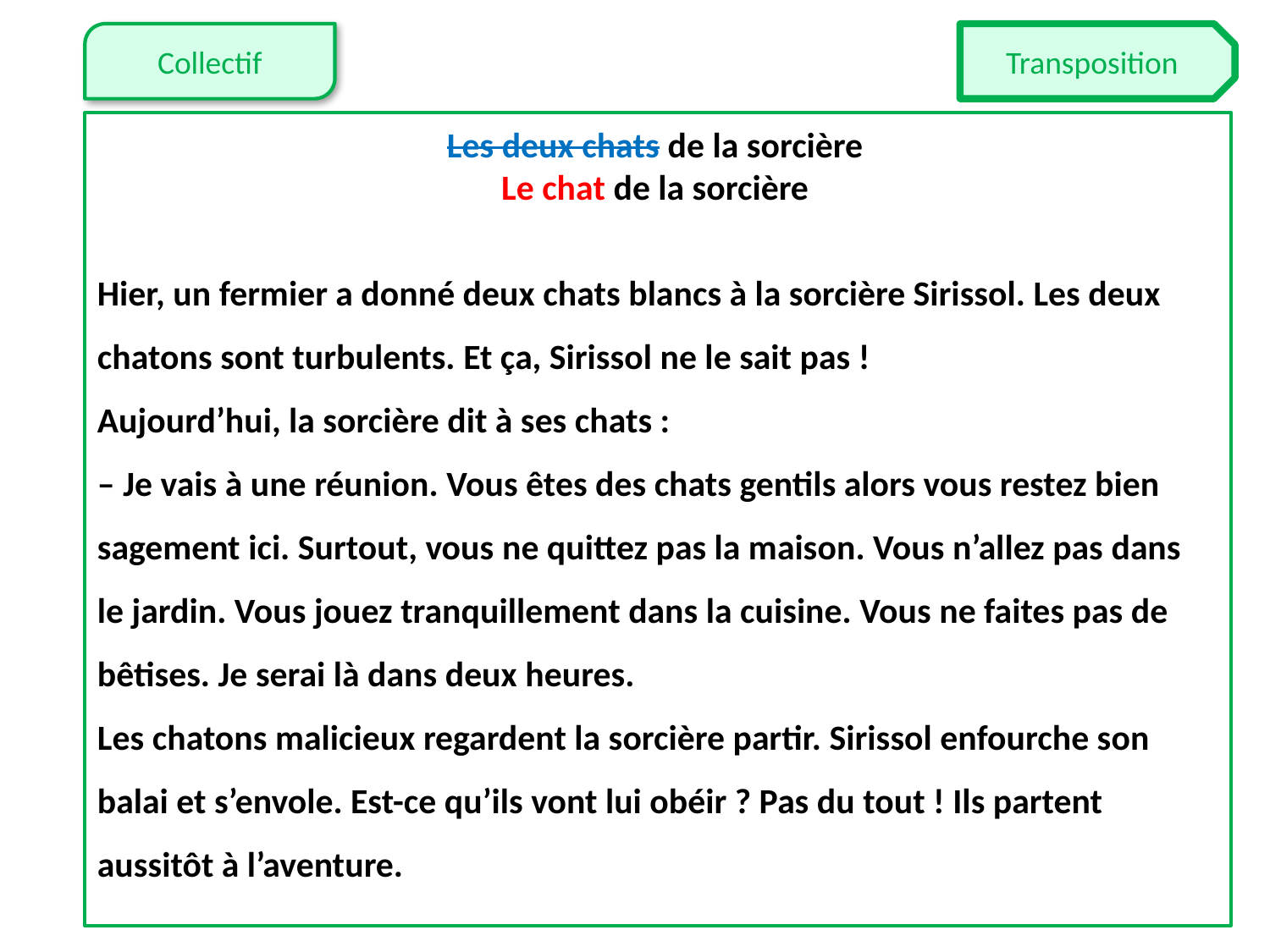

Les deux chats de la sorcière
Le chat de la sorcière

Hier, un fermier a donné deux chats blancs à la sorcière Sirissol. Les deux chatons sont turbulents. Et ça, Sirissol ne le sait pas !
Aujourd’hui, la sorcière dit à ses chats :
– Je vais à une réunion. Vous êtes des chats gentils alors vous restez bien sagement ici. Surtout, vous ne quittez pas la maison. Vous n’allez pas dans le jardin. Vous jouez tranquillement dans la cuisine. Vous ne faites pas de bêtises. Je serai là dans deux heures.
Les chatons malicieux regardent la sorcière partir. Sirissol enfourche son balai et s’envole. Est-ce qu’ils vont lui obéir ? Pas du tout ! Ils partent aussitôt à l’aventure.